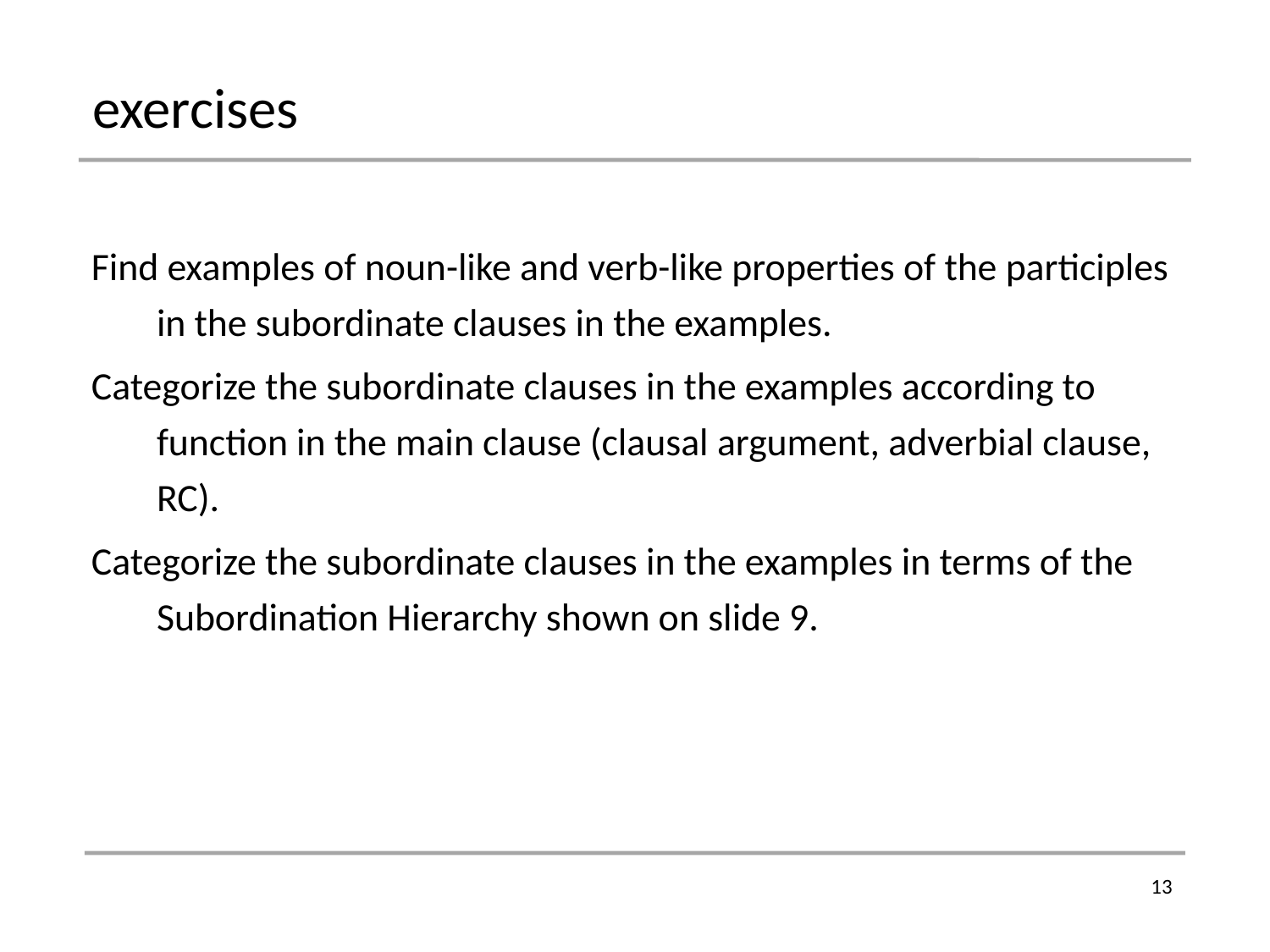

# exercises

Find examples of noun-like and verb-like properties of the participles in the subordinate clauses in the examples.
Categorize the subordinate clauses in the examples according to function in the main clause (clausal argument, adverbial clause, RC).
Categorize the subordinate clauses in the examples in terms of the Subordination Hierarchy shown on slide 9.

13